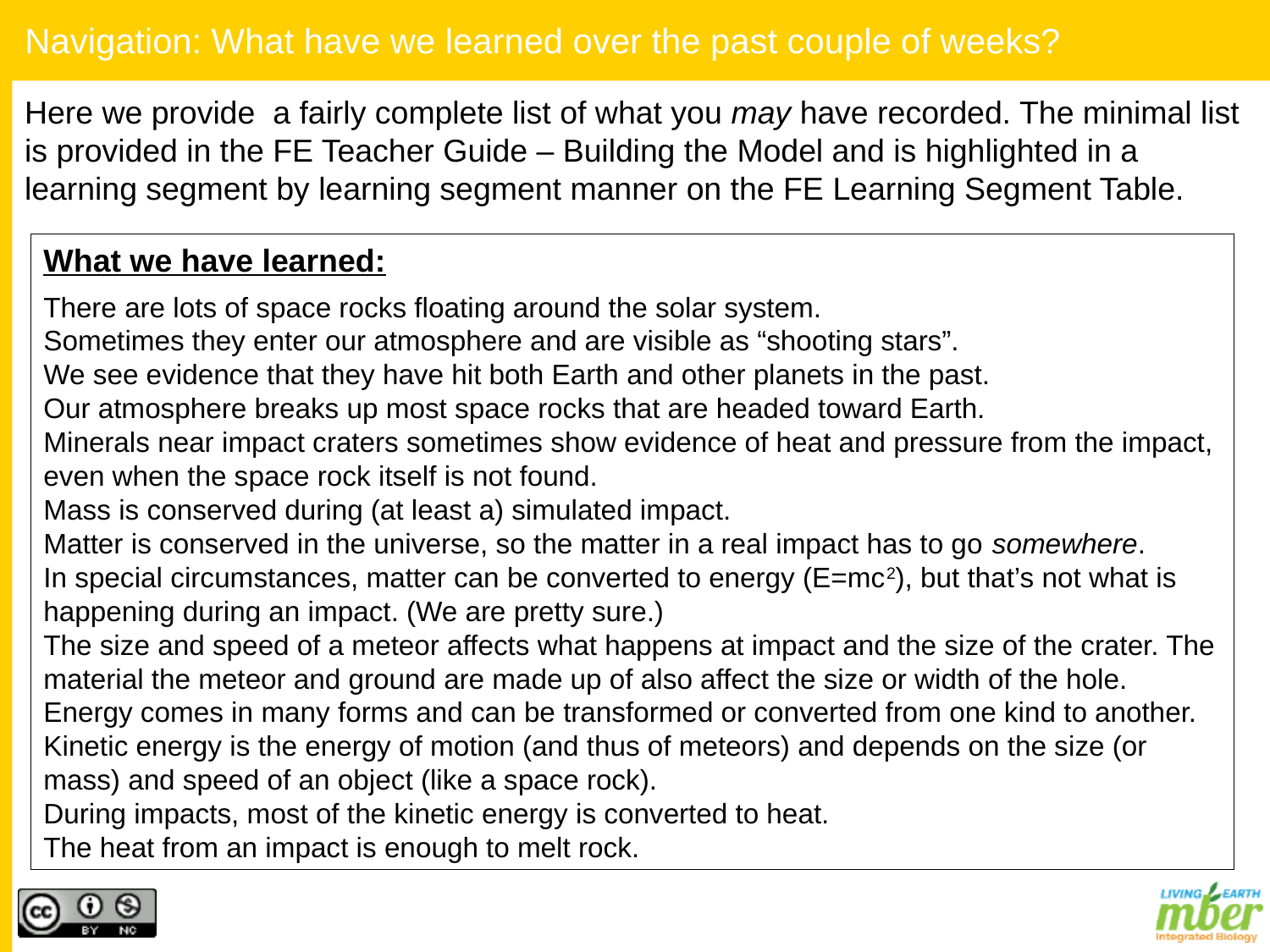

# Navigation: What have we learned over the past couple of weeks?
Here we provide  a fairly complete list of what you may have recorded. The minimal list is provided in the FE Teacher Guide – Building the Model and is highlighted in a learning segment by learning segment manner on the FE Learning Segment Table.
What we have learned:
There are lots of space rocks floating around the solar system.
Sometimes they enter our atmosphere and are visible as “shooting stars”.
We see evidence that they have hit both Earth and other planets in the past.
Our atmosphere breaks up most space rocks that are headed toward Earth.
Minerals near impact craters sometimes show evidence of heat and pressure from the impact, even when the space rock itself is not found.
Mass is conserved during (at least a) simulated impact.
Matter is conserved in the universe, so the matter in a real impact has to go somewhere.
In special circumstances, matter can be converted to energy (E=mc2), but that’s not what is happening during an impact. (We are pretty sure.)
The size and speed of a meteor affects what happens at impact and the size of the crater. The material the meteor and ground are made up of also affect the size or width of the hole.
Energy comes in many forms and can be transformed or converted from one kind to another.
Kinetic energy is the energy of motion (and thus of meteors) and depends on the size (or mass) and speed of an object (like a space rock).
During impacts, most of the kinetic energy is converted to heat.
The heat from an impact is enough to melt rock.